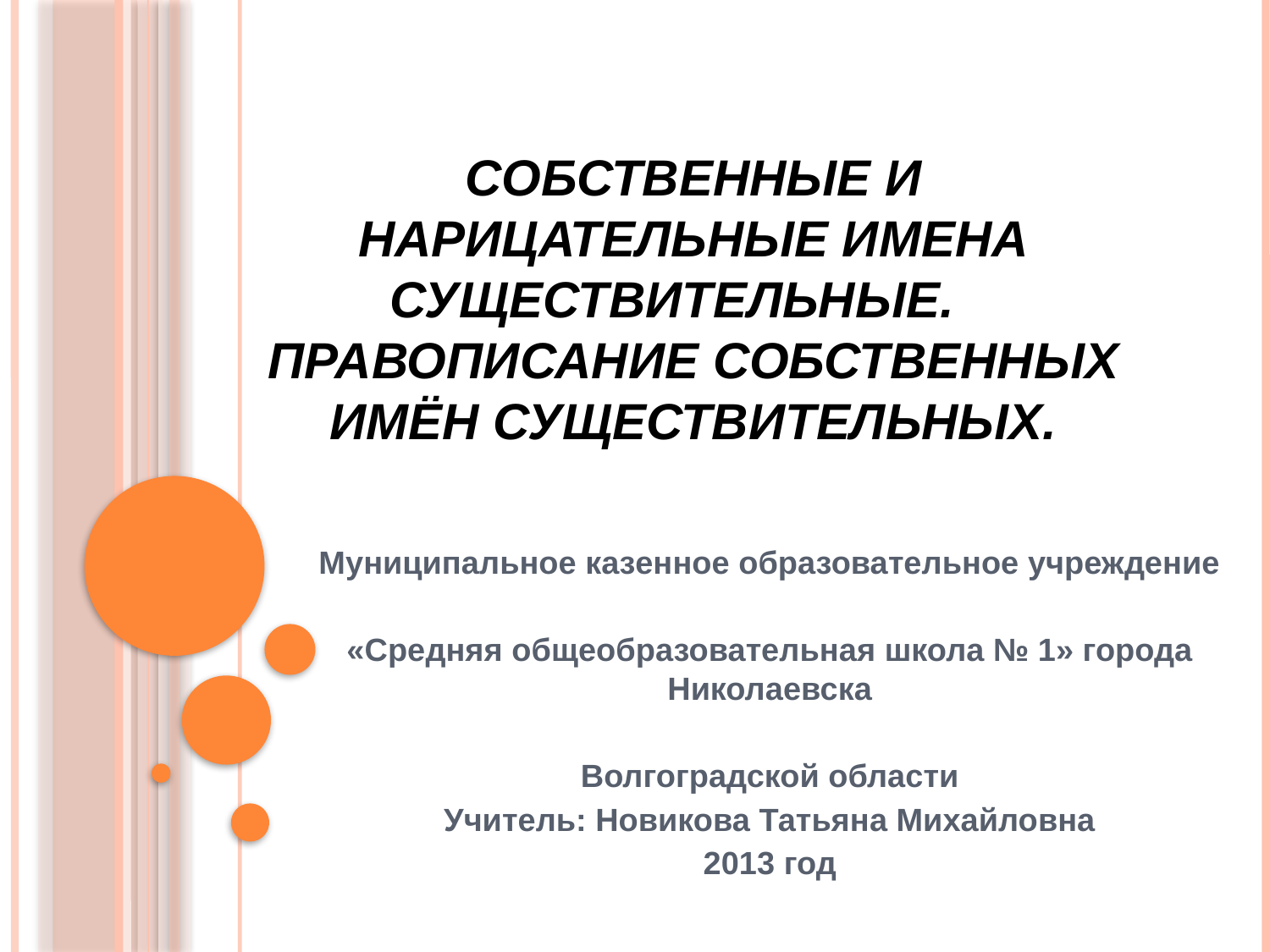

# Собственные и нарицательные имена существительные.    Правописание собственных имён существительных.
Муниципальное казенное образовательное учреждение

«Средняя общеобразовательная школа № 1» города Николаевска

Волгоградской области
Учитель: Новикова Татьяна Михайловна
2013 год